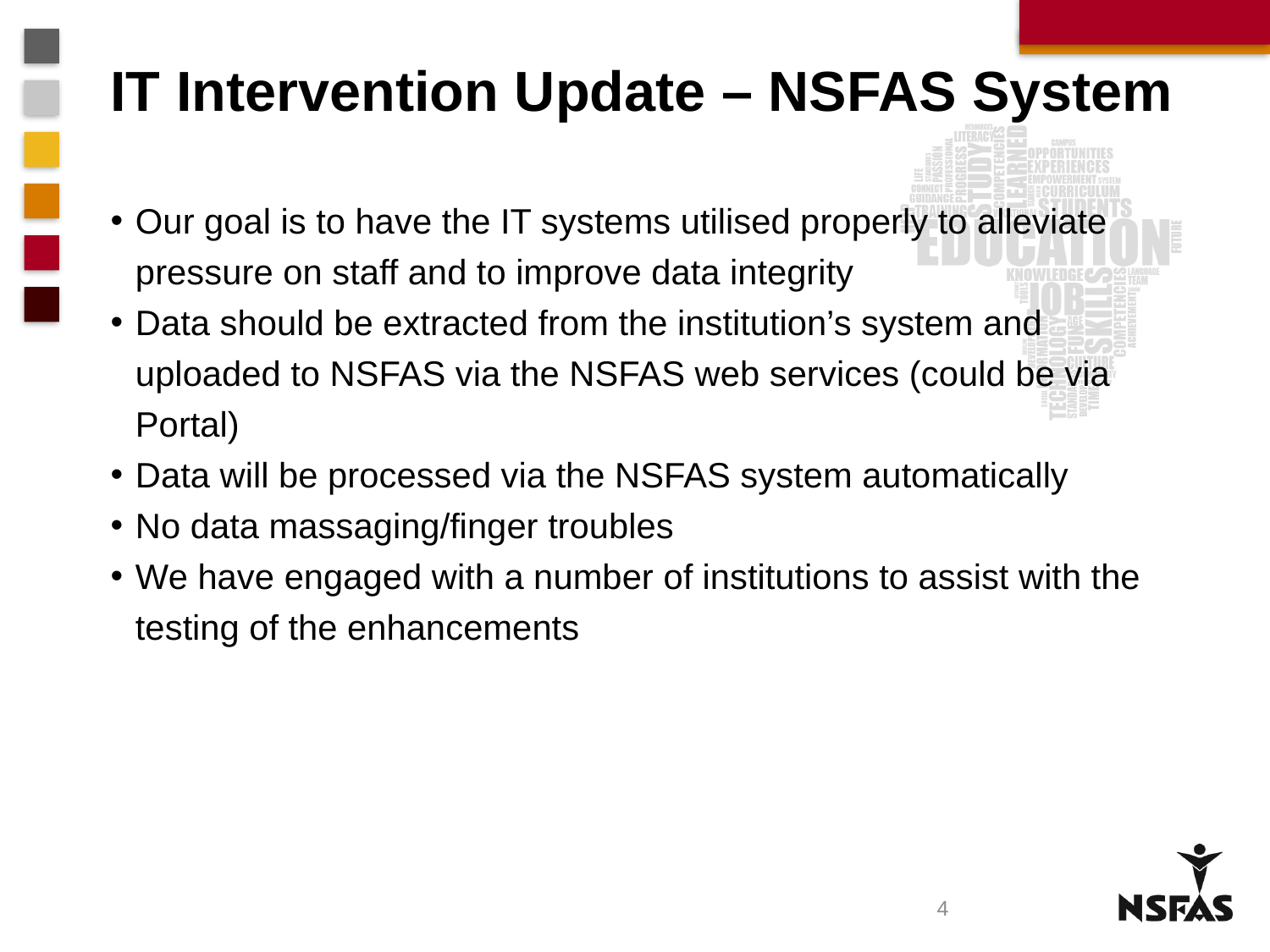

# IT Intervention Update – NSFAS System
Our goal is to have the IT systems utilised properly to alleviate pressure on staff and to improve data integrity
Data should be extracted from the institution’s system and uploaded to NSFAS via the NSFAS web services (could be via Portal)
Data will be processed via the NSFAS system automatically
No data massaging/finger troubles
We have engaged with a number of institutions to assist with the testing of the enhancements

4